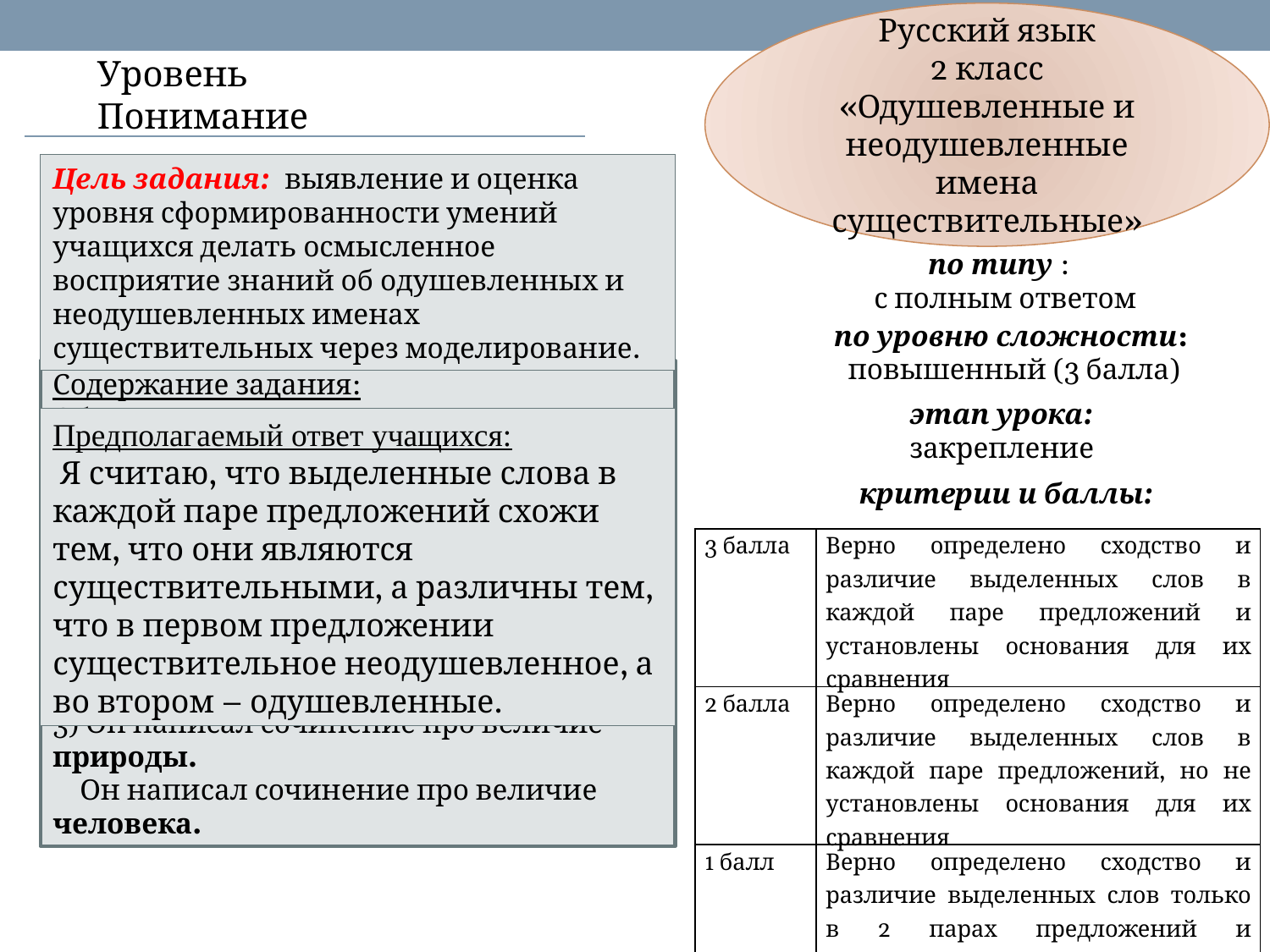

Русский язык
2 класс
«Одушевленные и неодушевленные имена существительные»
Уровень
Понимание
Цель задания:  выявление и оценка уровня сформированности умений учащихся делать осмысленное восприятие знаний об одушевленных и неодушевленных именах существительных через моделирование.
по типу :
 с полным ответом
по уровню сложности:
 повышенный (3 балла)
Содержание задания:
Объясни, в чем сходство и различие выделенных слов в каждой паре предложений.

Предложения:
1) На картине нарисована река.
    На картине нарисована лошадь.
2) Солнце осветило деревья.
     Солнце осветило маленького воробья.
3) Он написал сочинение про величие природы.
    Он написал сочинение про величие человека.
этап урока:
закрепление
Предполагаемый ответ учащихся:
 Я считаю, что выделенные слова в каждой паре предложений схожи тем, что они являются существительными, а различны тем, что в первом предложении существительное неодушевленное, а во втором – одушевленные.
критерии и баллы:

| 3 балла | Верно определено сходство и различие выделенных слов в каждой паре предложений и установлены основания для их сравнения |
| --- | --- |
| 2 балла | Верно определено сходство и различие выделенных слов в каждой паре предложений, но не установлены основания для их сравнения |
| 1 балл | Верно определено сходство и различие выделенных слов только в 2 парах предложений и установлены основания для их сравнения. |
| 0 баллов | Дан неверный ответ |